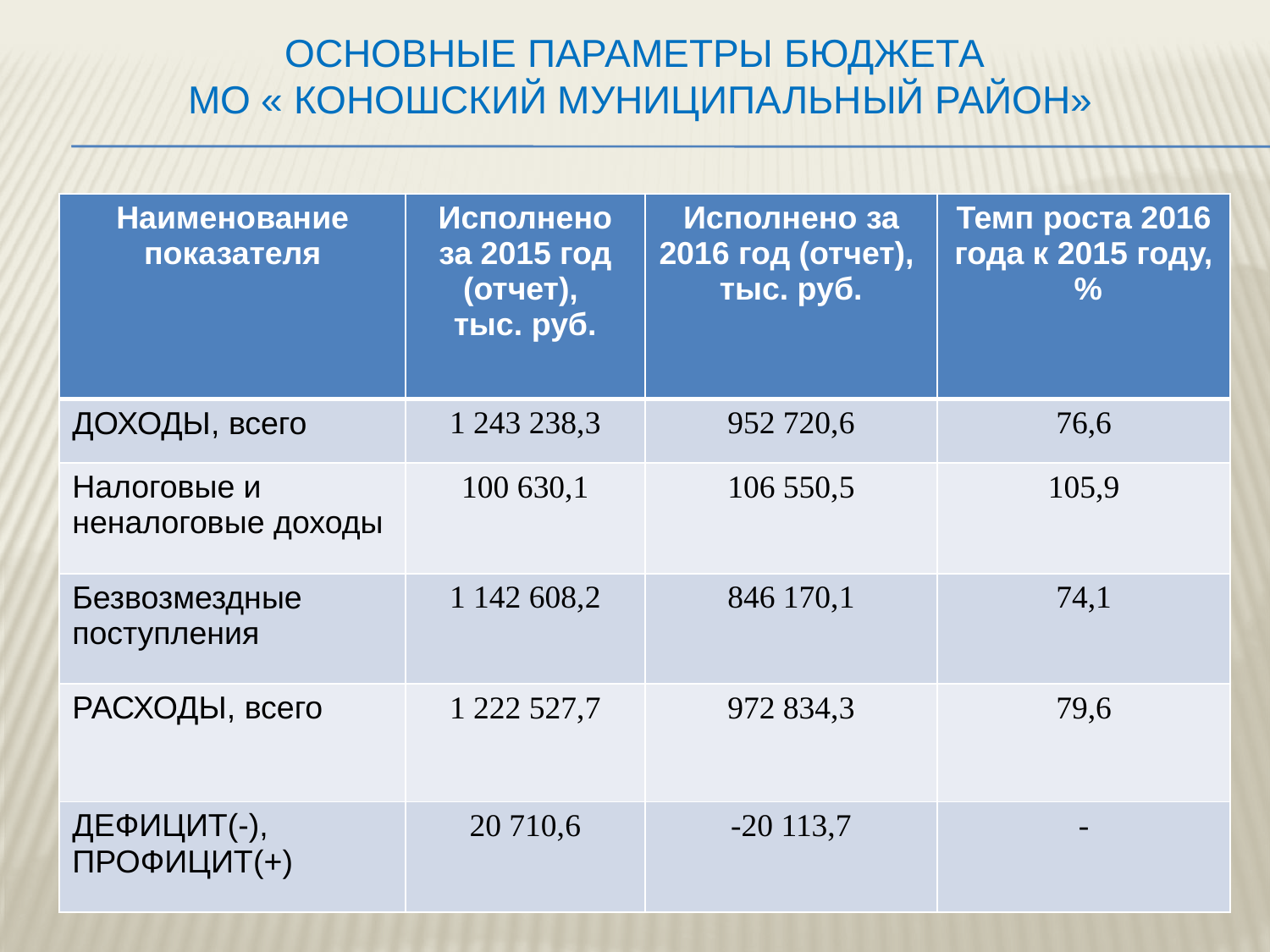

# ОСНОВНЫЕ ПАРАМЕТРЫ БЮДЖЕТА МО « КОНОШСКИЙ МУНИЦИПАЛЬНЫЙ РАЙОН»
| Наименование показателя | Исполнено за 2015 год (отчет), тыс. руб. | Исполнено за 2016 год (отчет), тыс. руб. | Темп роста 2016 года к 2015 году, % |
| --- | --- | --- | --- |
| ДОХОДЫ, всего | 1 243 238,3 | 952 720,6 | 76,6 |
| Налоговые и неналоговые доходы | 100 630,1 | 106 550,5 | 105,9 |
| Безвозмездные поступления | 1 142 608,2 | 846 170,1 | 74,1 |
| РАСХОДЫ, всего | 1 222 527,7 | 972 834,3 | 79,6 |
| ДЕФИЦИТ(-), ПРОФИЦИТ(+) | 20 710,6 | -20 113,7 | - |